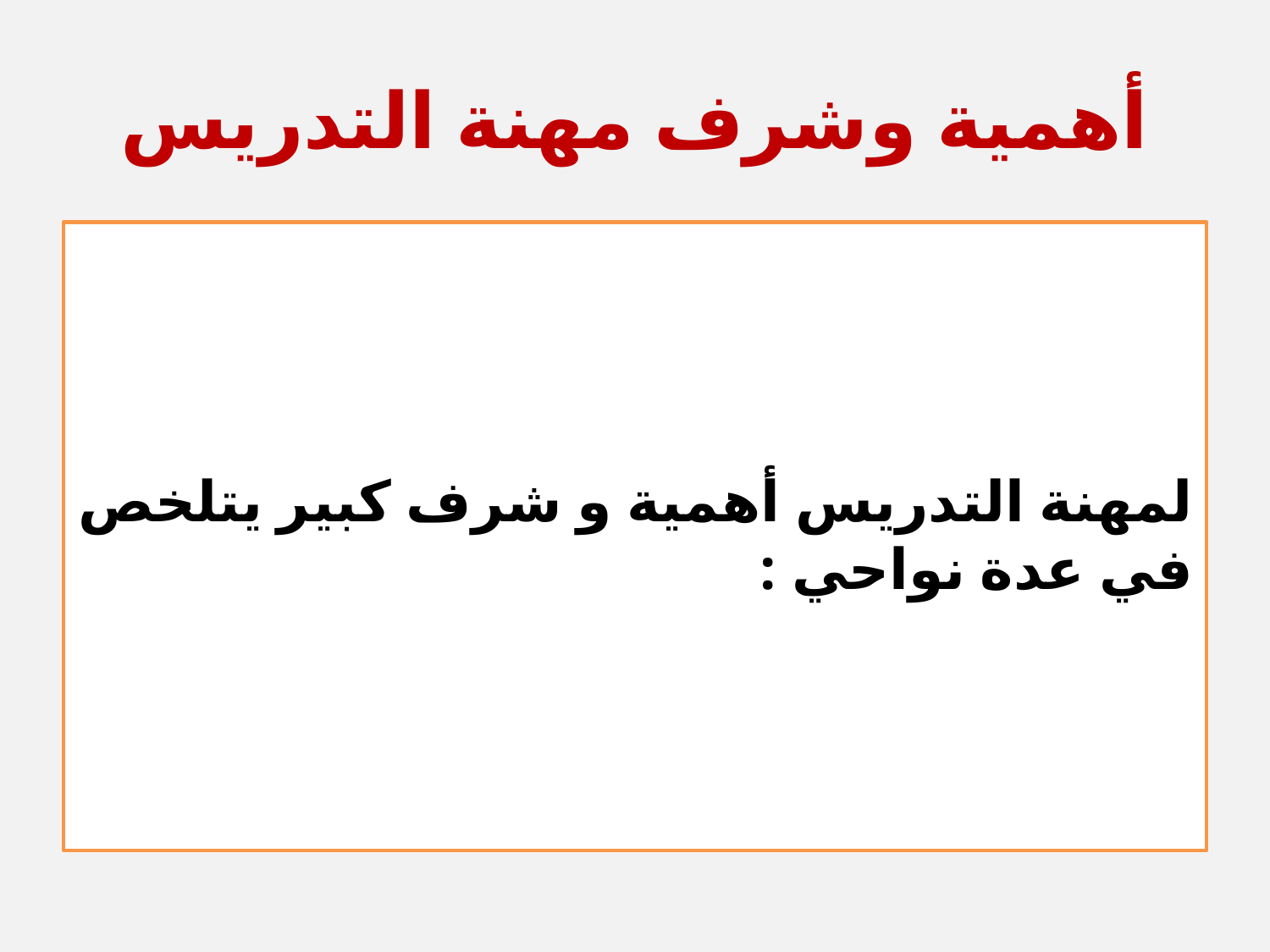

# أهمية وشرف مهنة التدريس

لمهنة التدريس أهمية و شرف كبير يتلخص في عدة نواحي :